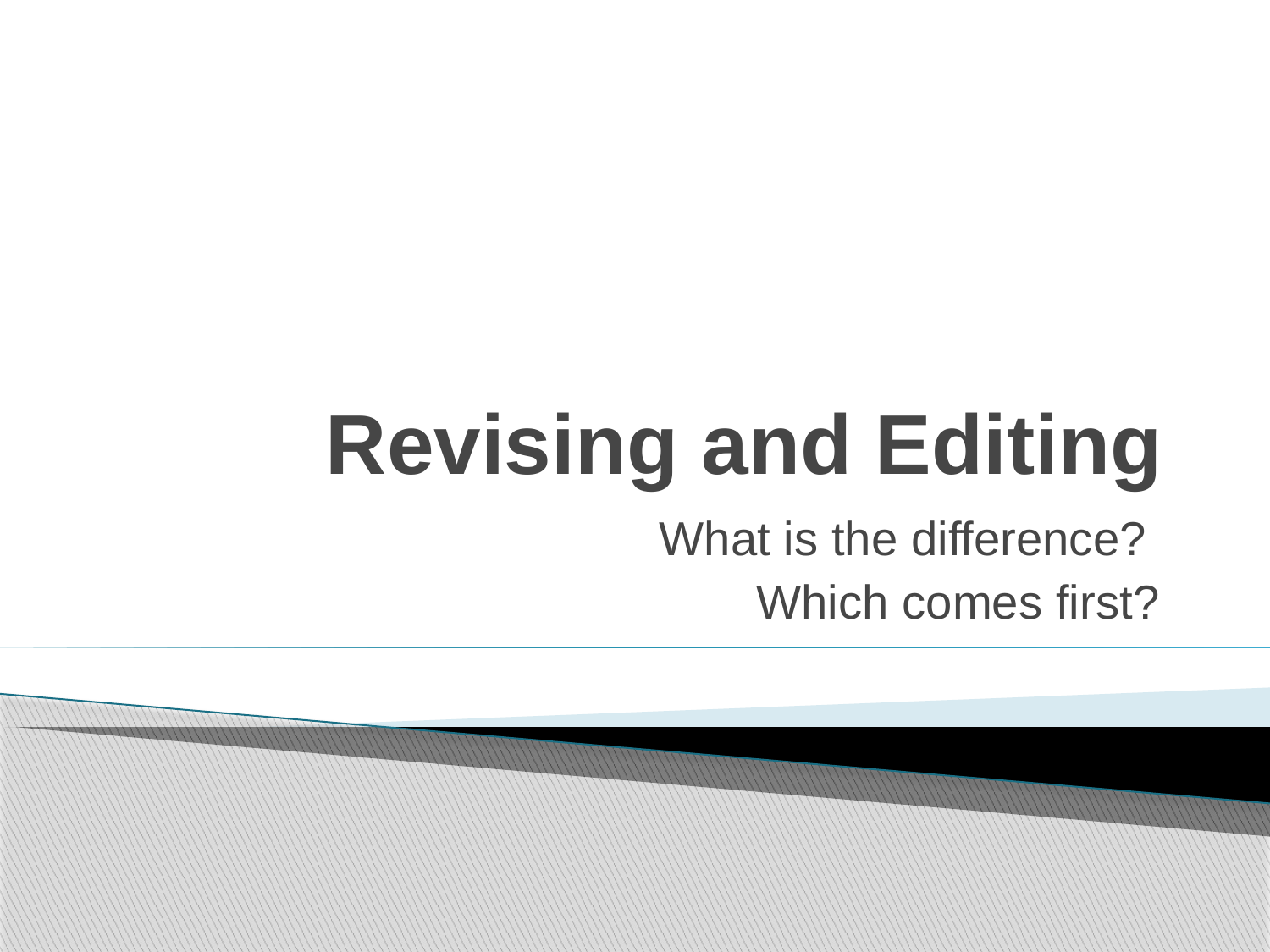

# Revising and Editing
What is the difference?
Which comes first?